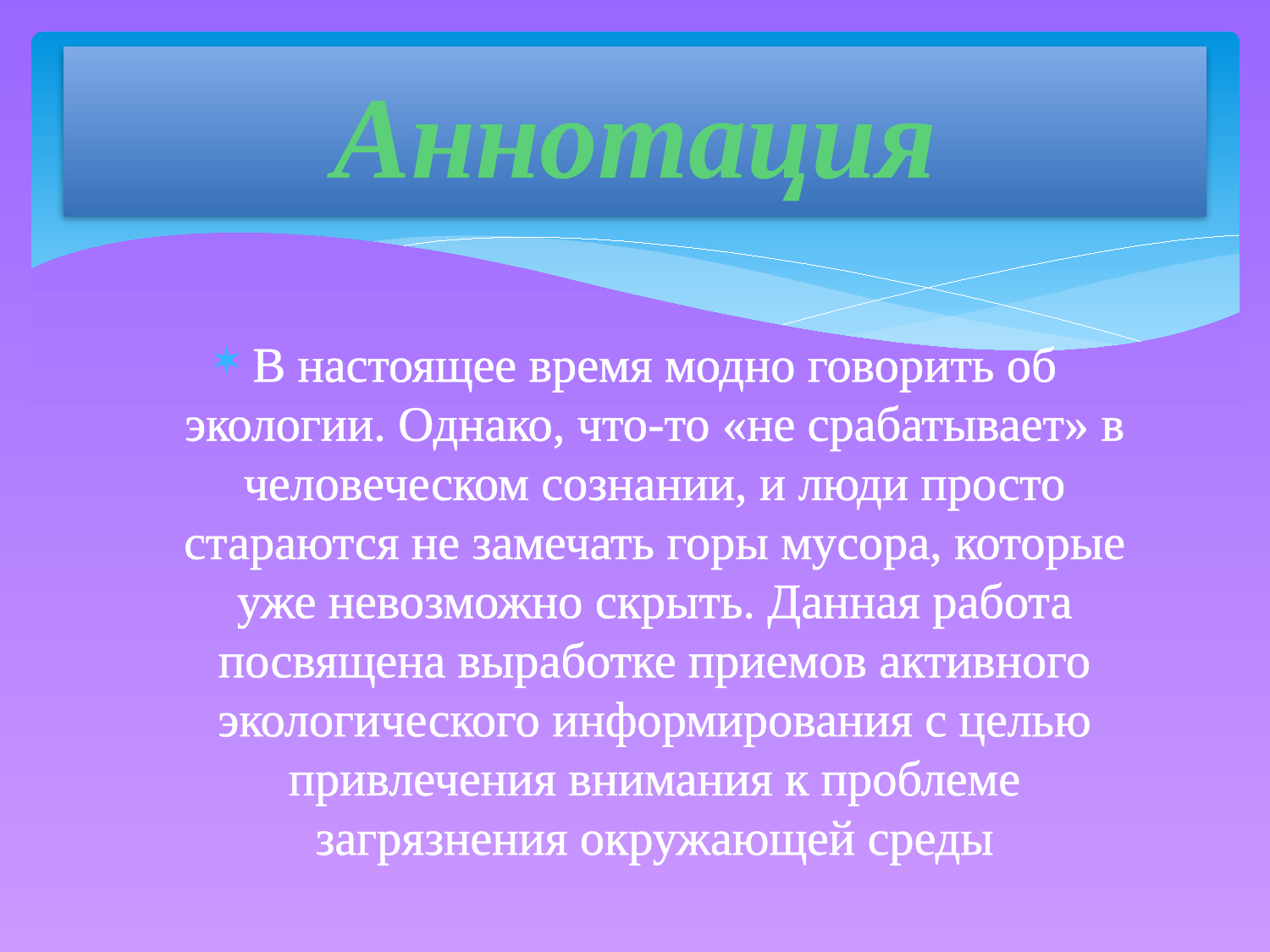

# Аннотация
В настоящее время модно говорить об экологии. Однако, что-то «не срабатывает» в человеческом сознании, и люди просто стараются не замечать горы мусора, которые уже невозможно скрыть. Данная работа посвящена выработке приемов активного экологического информирования с целью привлечения внимания к проблеме загрязнения окружающей среды